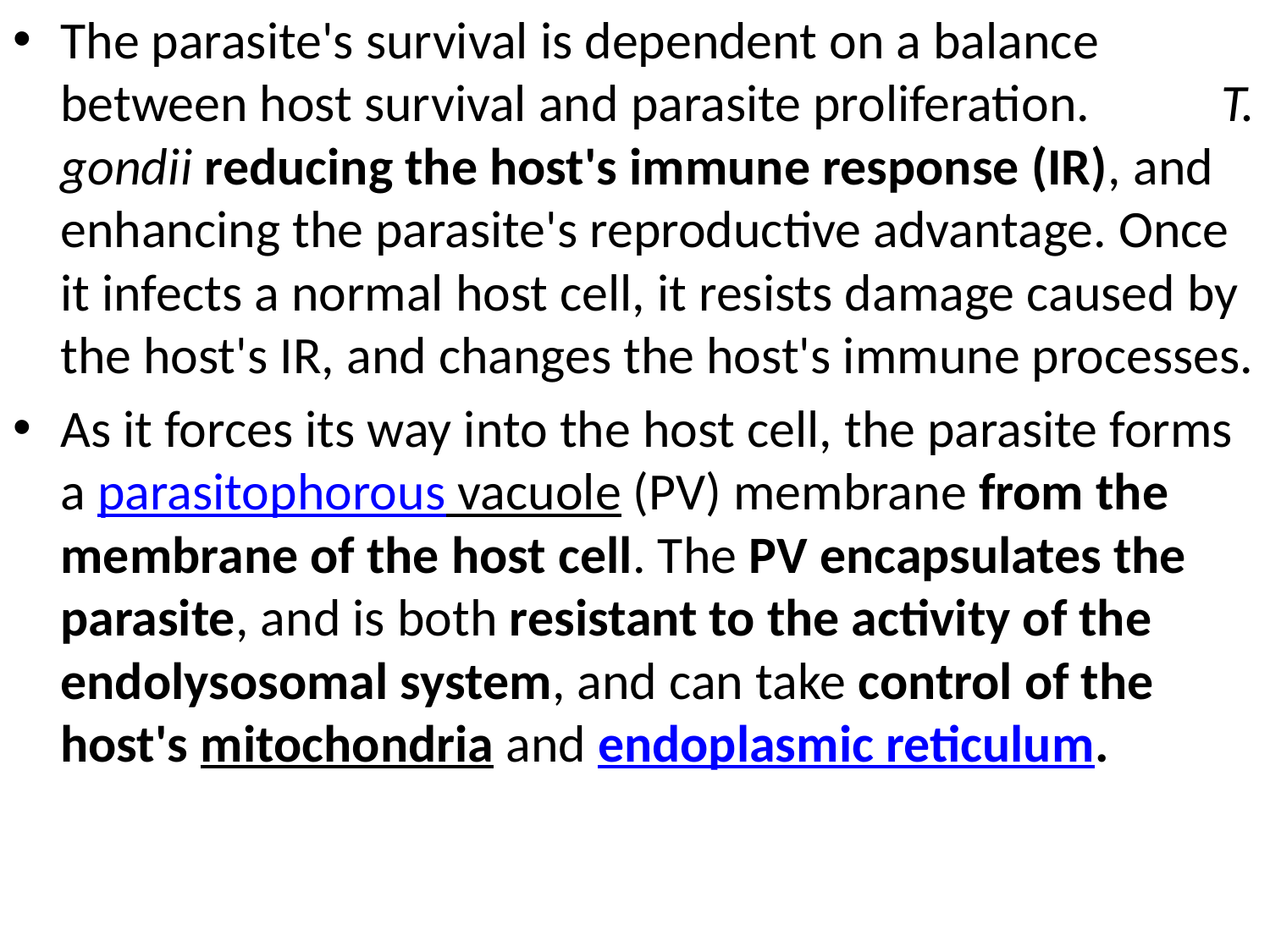

The parasite's survival is dependent on a balance between host survival and parasite proliferation.           T. gondii reducing the host's immune response (IR), and enhancing the parasite's reproductive advantage. Once it infects a normal host cell, it resists damage caused by the host's IR, and changes the host's immune processes.
As it forces its way into the host cell, the parasite forms a parasitophorous vacuole (PV) membrane from the membrane of the host cell. The PV encapsulates the parasite, and is both resistant to the activity of the endolysosomal system, and can take control of the host's mitochondria and endoplasmic reticulum.